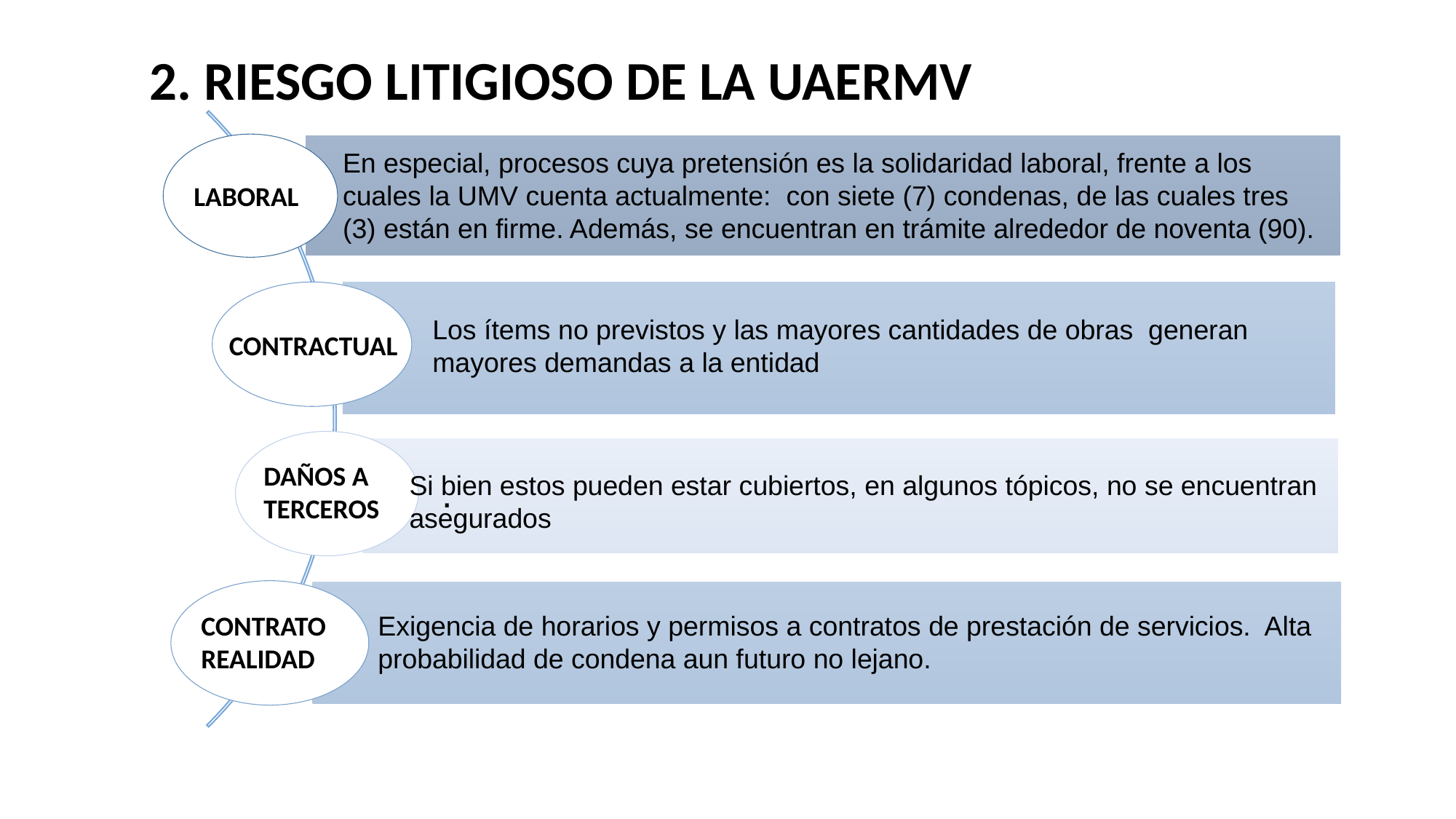

2. RIESGO LITIGIOSO DE LA UAERMV

.

En especial, procesos cuya pretensión es la solidaridad laboral, frente a los cuales la UMV cuenta actualmente:  con siete (7) condenas, de las cuales tres (3) están en firme. Además, se encuentran en trámite alrededor de noventa (90).

LABORAL
Los ítems no previstos y las mayores cantidades de obras  generan mayores demandas a la entidad
CONTRACTUAL
DAÑOS A
TERCEROS
Si bien estos pueden estar cubiertos, en algunos tópicos, no se encuentran asegurados

CONTRATO
REALIDAD
Exigencia de horarios y permisos a contratos de prestación de servicios.  Alta probabilidad de condena aun futuro no lejano.